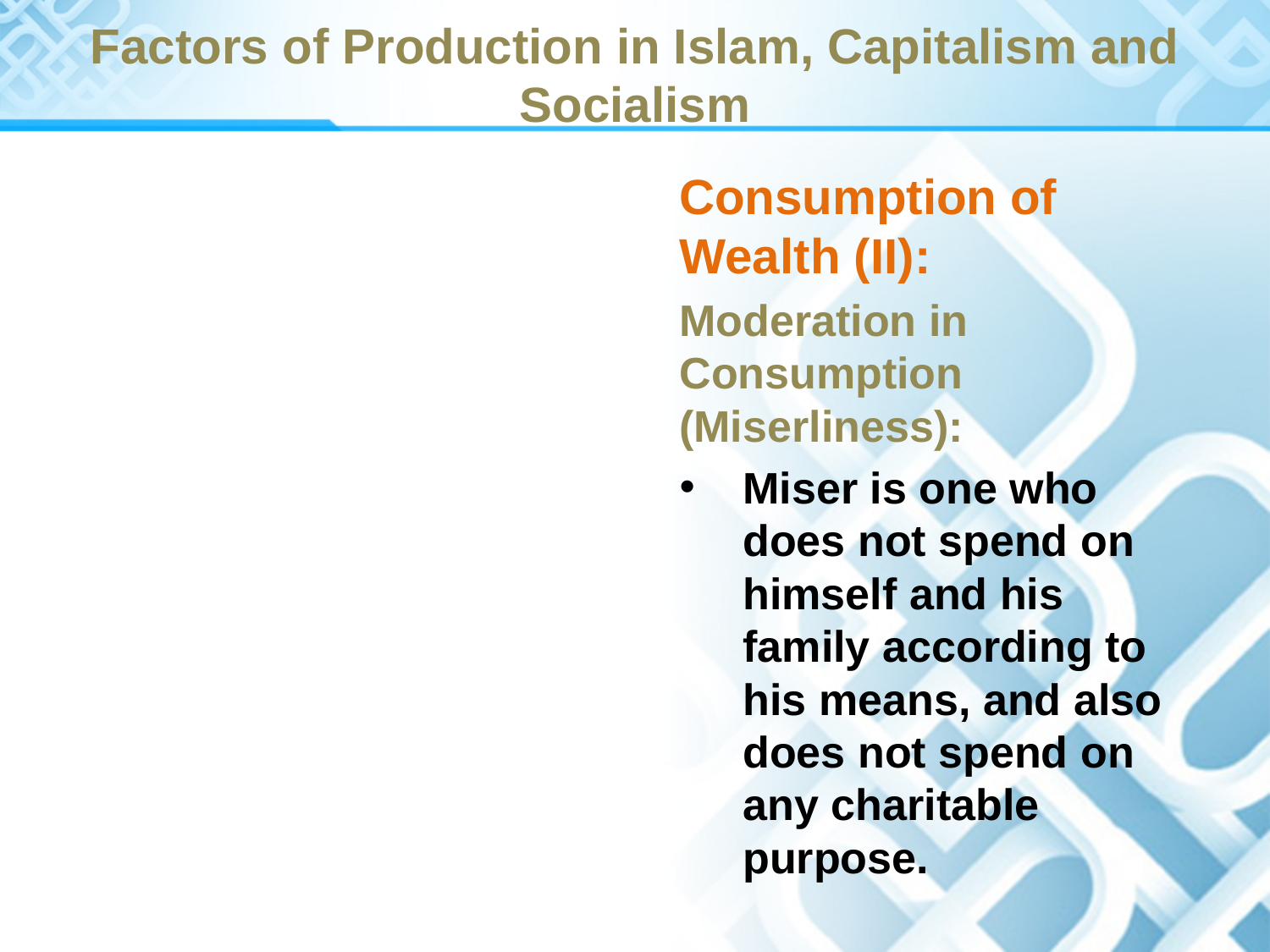

Factors of Production in Islam, Capitalism and Socialism
Consumption of Wealth (II):
Moderation in Consumption (Miserliness):
Miser is one who does not spend on himself and his family according to his means, and also does not spend on any charitable purpose.